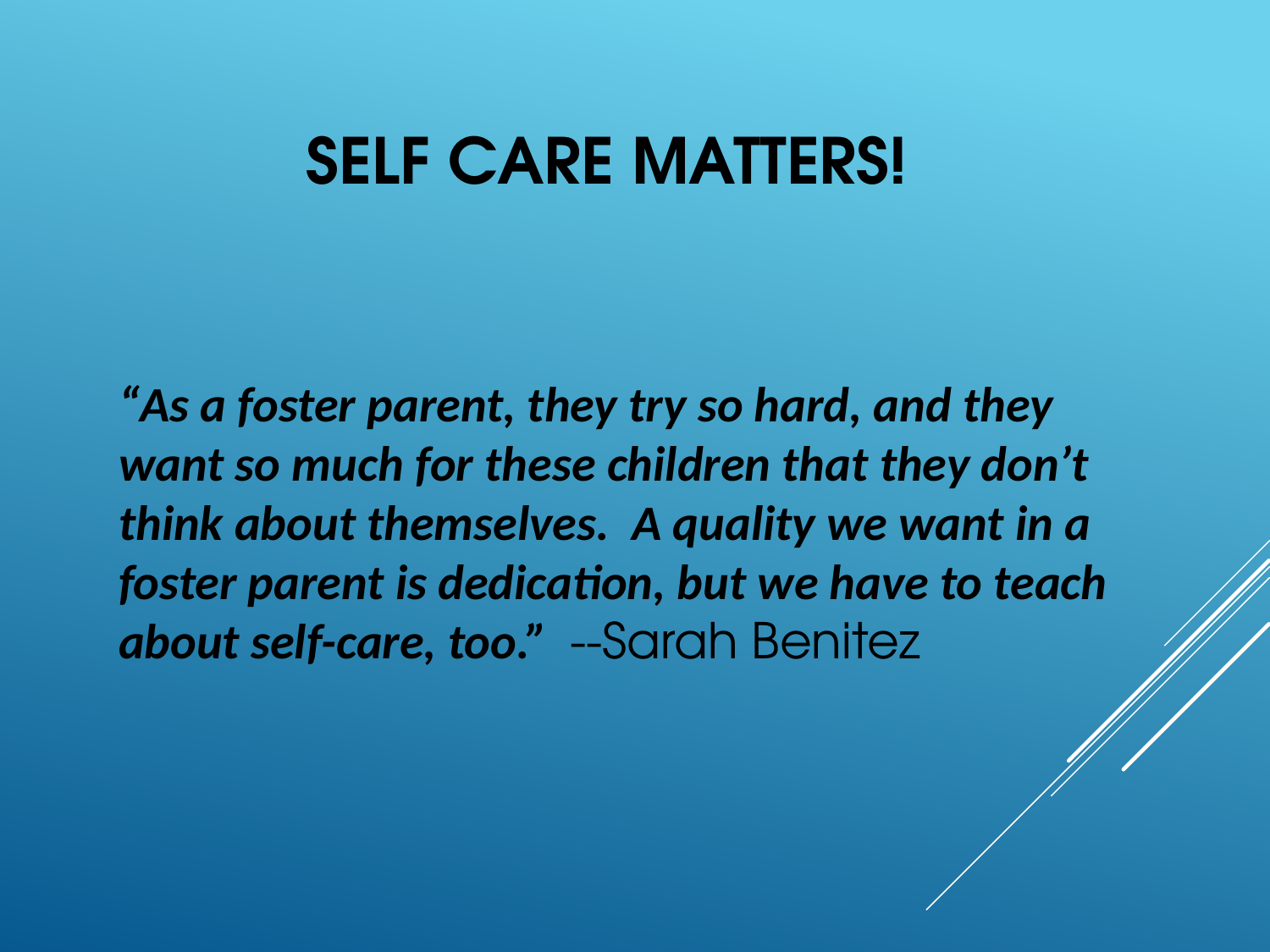

# Self Care Matters!
“As a foster parent, they try so hard, and they want so much for these children that they don’t think about themselves.  A quality we want in a foster parent is dedication, but we have to teach about self-care, too.”  --Sarah Benitez